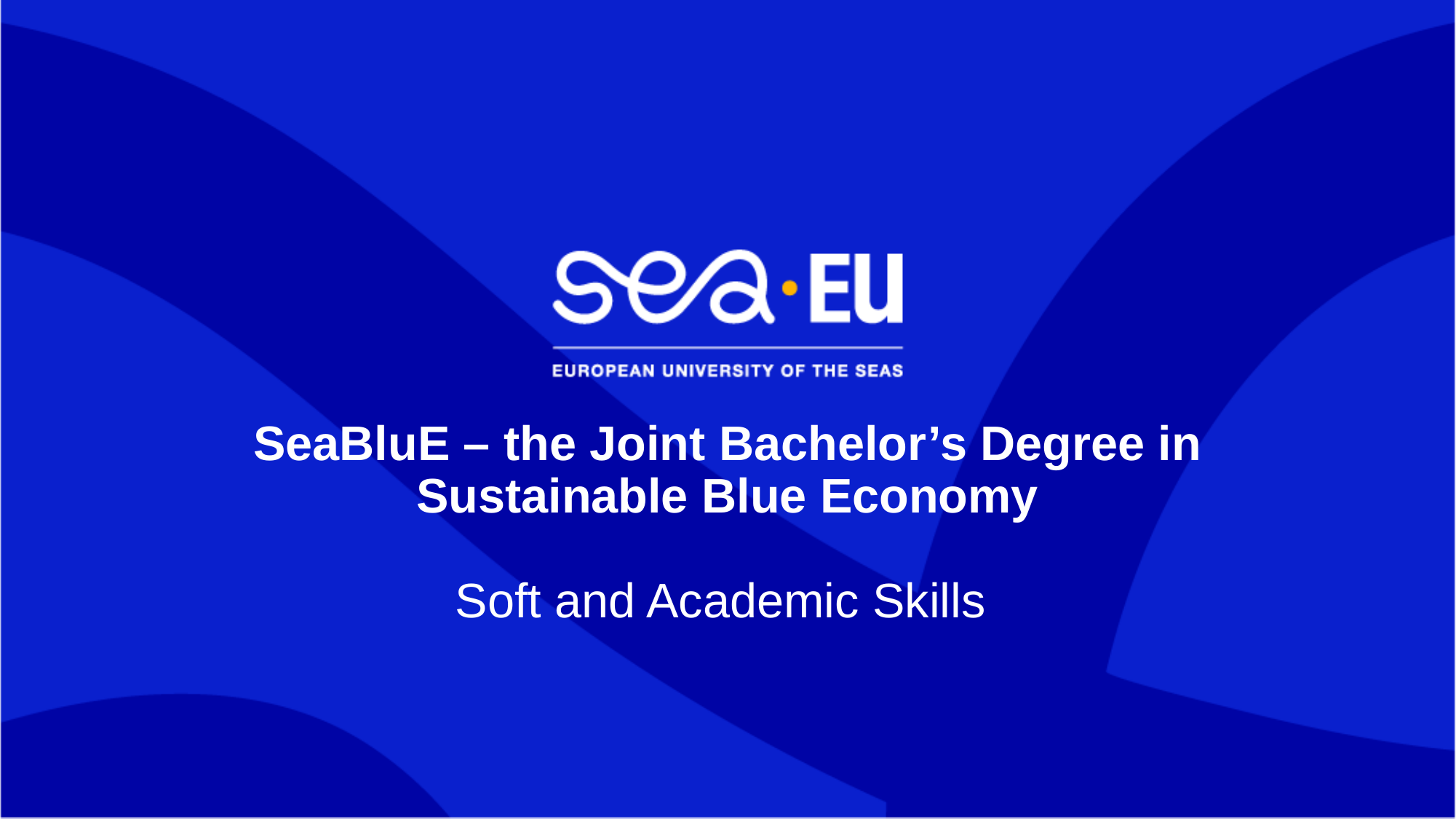

# SeaBluE – the Joint Bachelor’s Degree in Sustainable Blue Economy Soft and Academic Skills